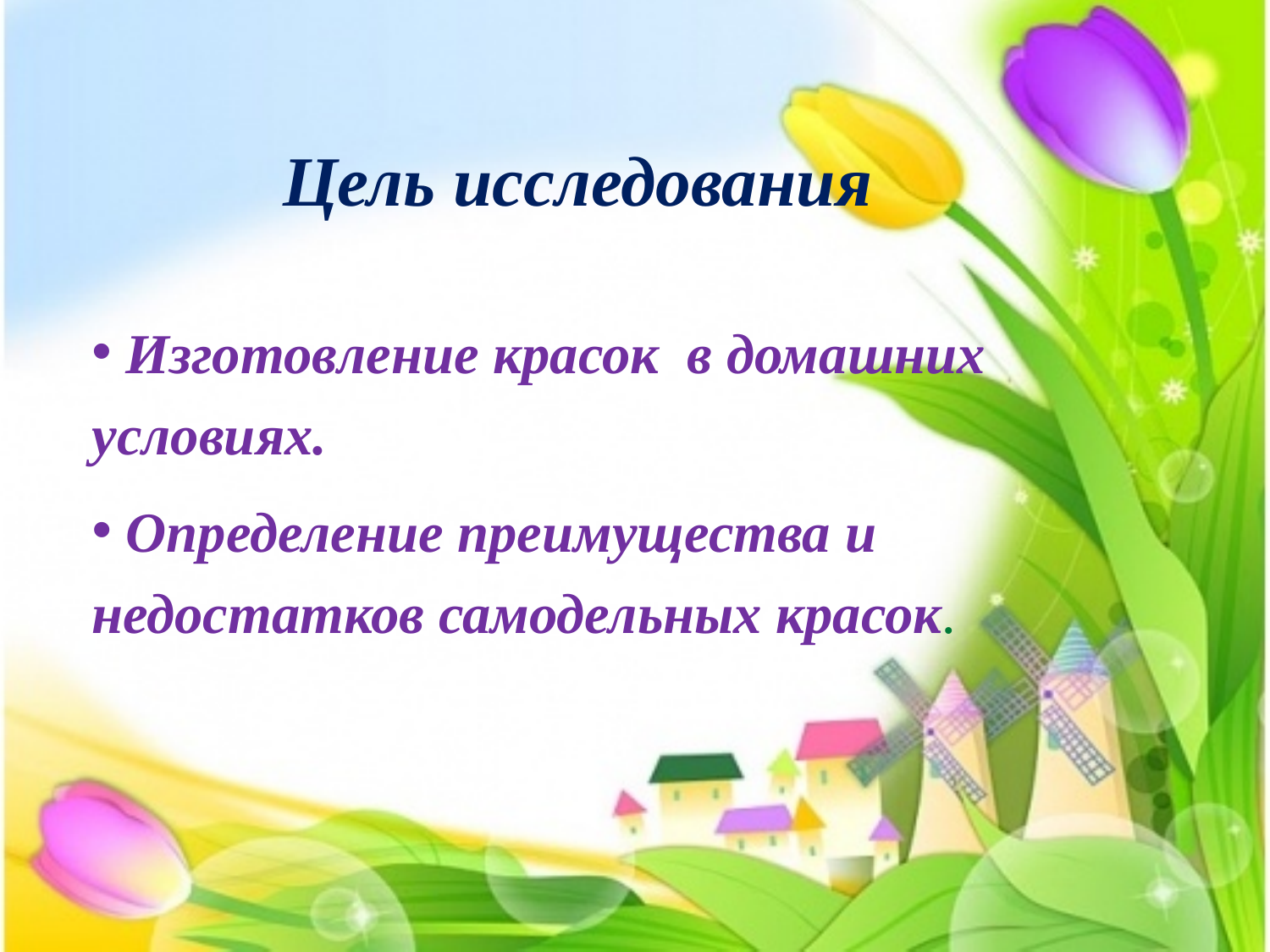

Цель исследования
 Изготовление красок  в домашних условиях.

 Определение преимущества и недостатков самодельных красок.